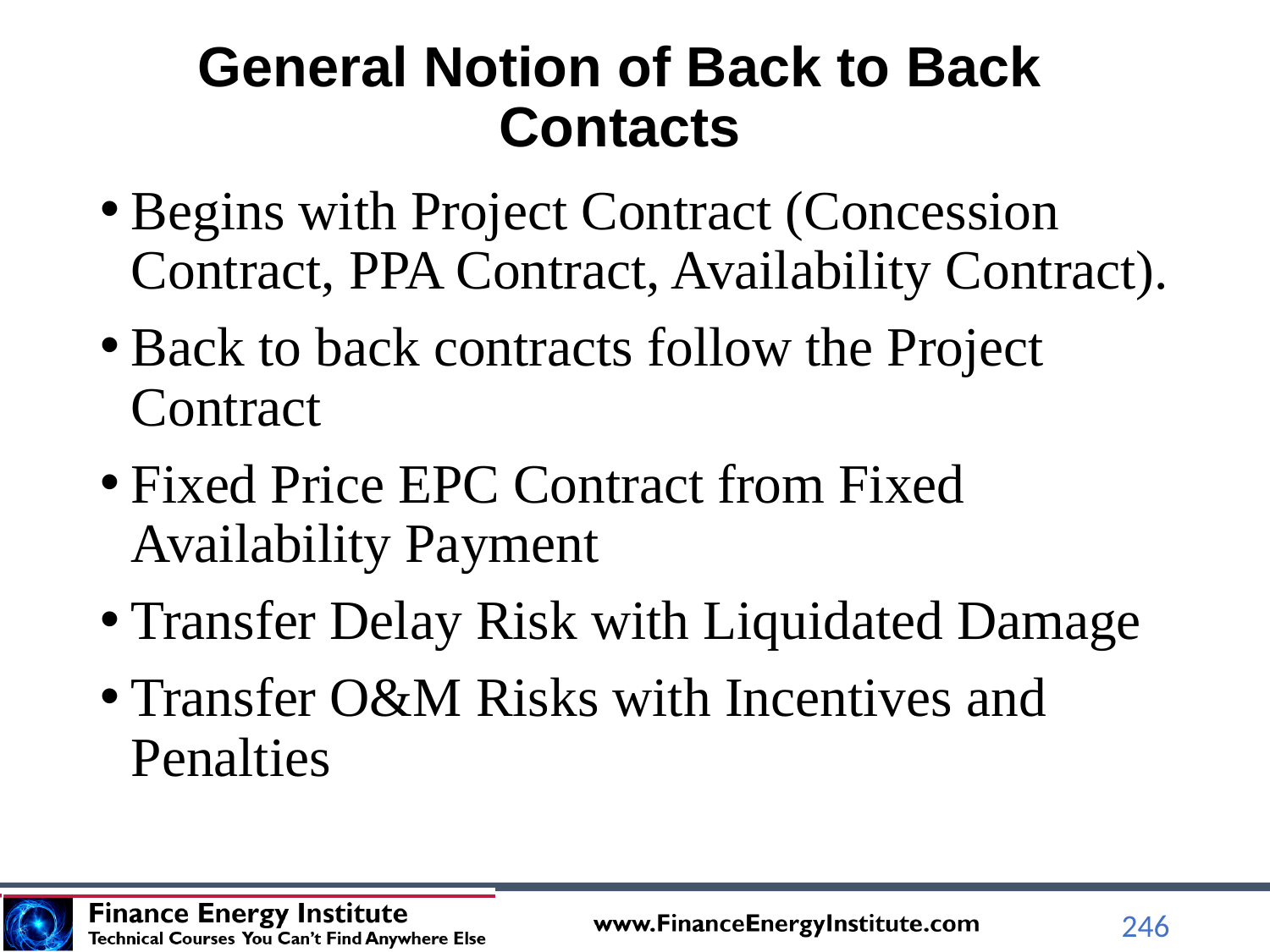

# General Notion of Back to Back Contacts
Begins with Project Contract (Concession Contract, PPA Contract, Availability Contract).
Back to back contracts follow the Project Contract
Fixed Price EPC Contract from Fixed Availability Payment
Transfer Delay Risk with Liquidated Damage
Transfer O&M Risks with Incentives and Penalties
246